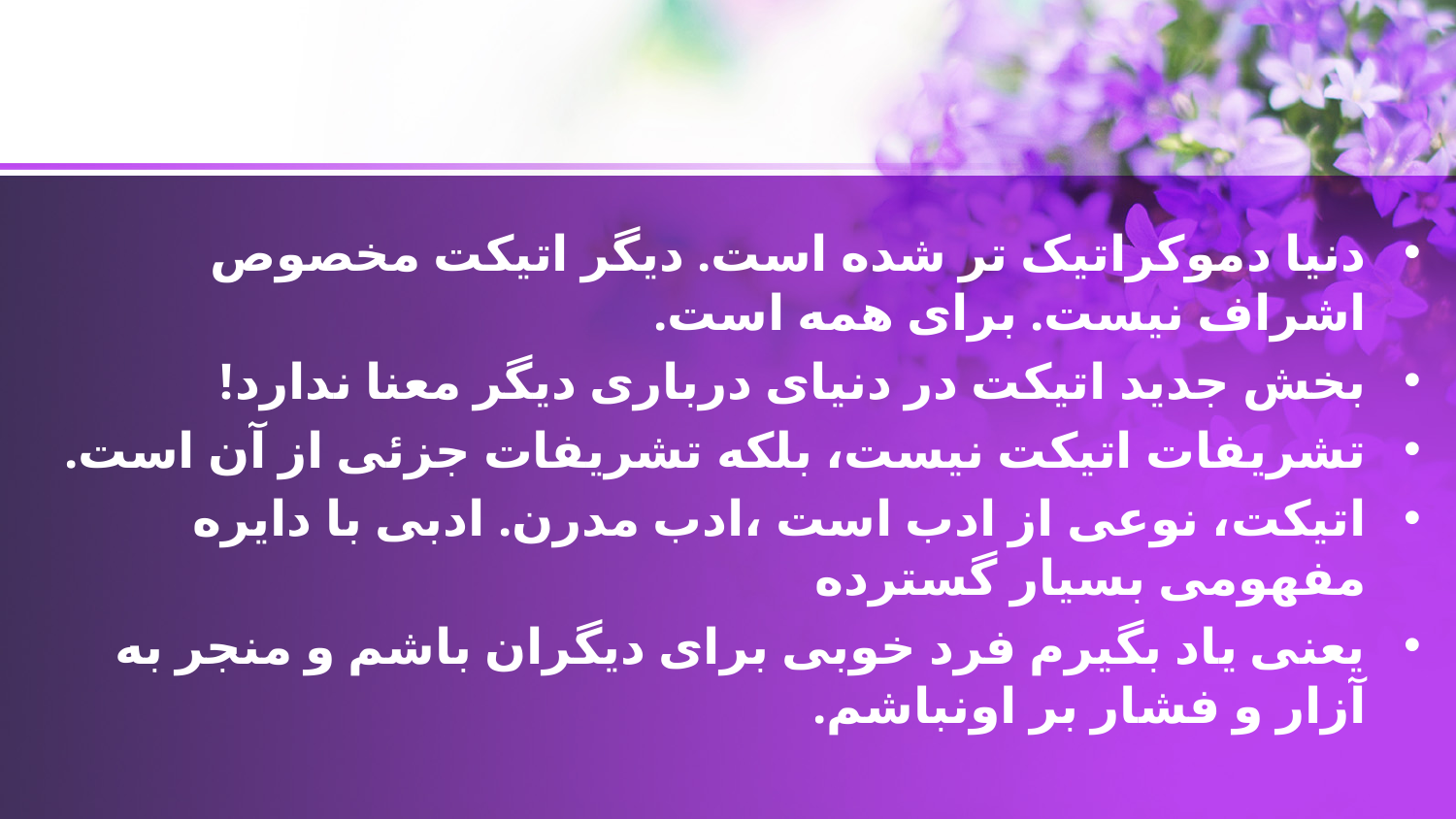

دنیا دموکراتیک تر شده است. ديگر اتیکت مخصوص  اشراف نیست. برای همه است.
بخش جديد اتیکت در دنیای درباری ديگر معنا ندارد!
تشريفات اتیکت نیست، بلکه تشريفات جزئی از آن است.
اتیکت، نوعی از ادب است ،ادب مدرن. ادبی با دايره مفهومی بسیار گسترده
يعنی ياد بگیرم فرد خوبی برای ديگران باشم و منجر به آزار و فشار بر اونباشم.